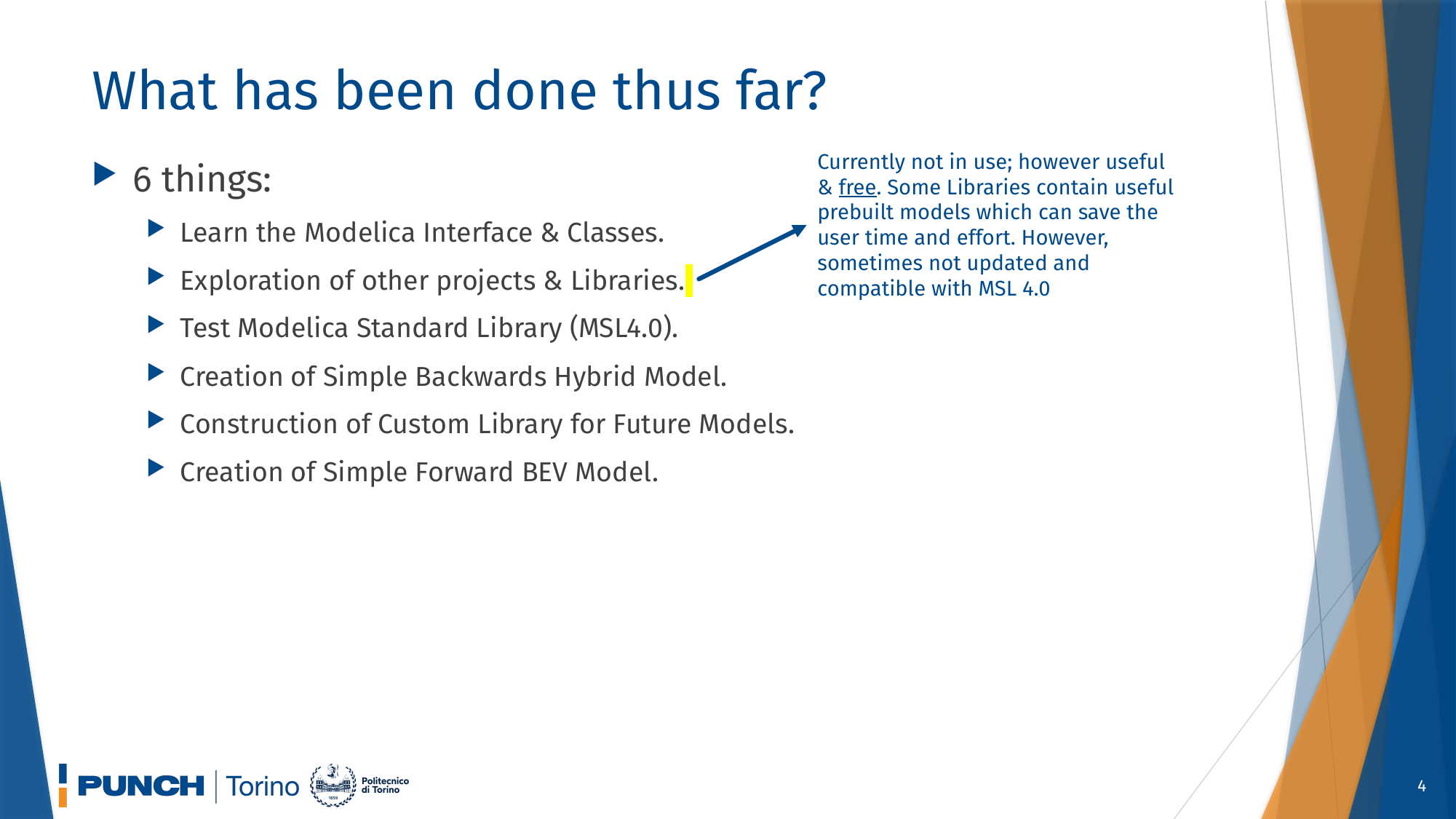

# What has been done thus far?
Currently not in use; however useful & free. Some Libraries contain useful prebuilt models which can save the user time and effort. However, sometimes not updated and compatible with MSL 4.0
6 things:
Learn the Modelica Interface & Classes.
Exploration of other projects & Libraries.
Test Modelica Standard Library (MSL4.0).
Creation of Simple Backwards Hybrid Model.
Construction of Custom Library for Future Models.
Creation of Simple Forward BEV Model.
4